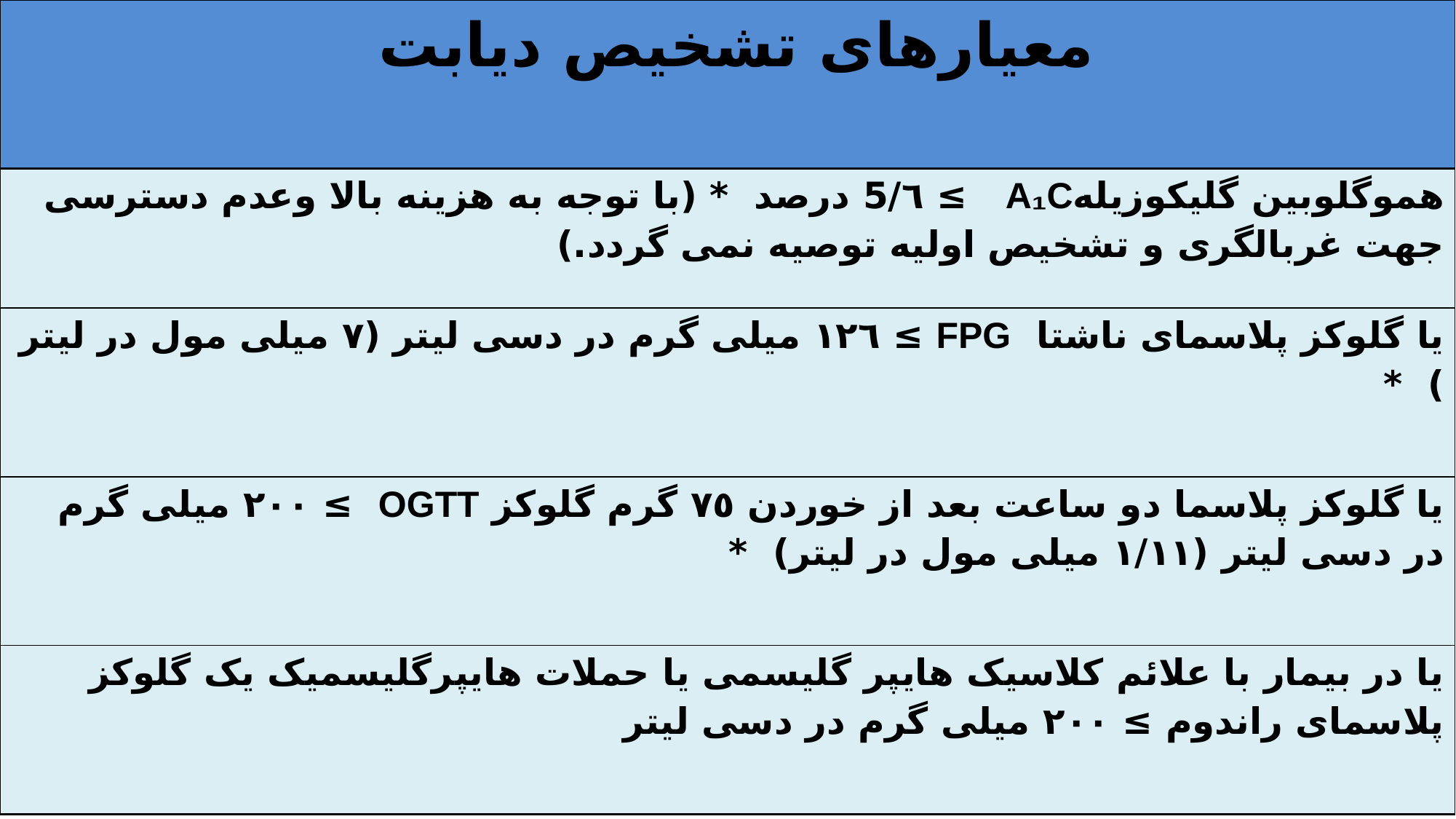

| معیارهای تشخیص دیابت |
| --- |
| هموگلوبین گلیکوزیلهA₁C ≥ ٦/5 درصد \* (با توجه به هزینه بالا وعدم دسترسی جهت غربالگری و تشخیص اولیه توصیه نمی گردد.) |
| یا گلوکز پلاسمای ناشتا FPG ≥ ١٢٦ میلی گرم در دسی لیتر (٧ میلی مول در لیتر ) \* |
| یا گلوکز پلاسما دو ساعت بعد از خوردن ٧٥ گرم گلوکز OGTT ≥ ٢۰٠ میلی گرم در دسی لیتر (١/١١ میلی مول در لیتر) \* |
| یا در بیمار با علائم کلاسیک هایپر گلیسمی یا حملات هایپرگلیسمیک یک گلوکز پلاسمای راندوم ≥ ٢۰٠ میلی گرم در دسی لیتر |
#